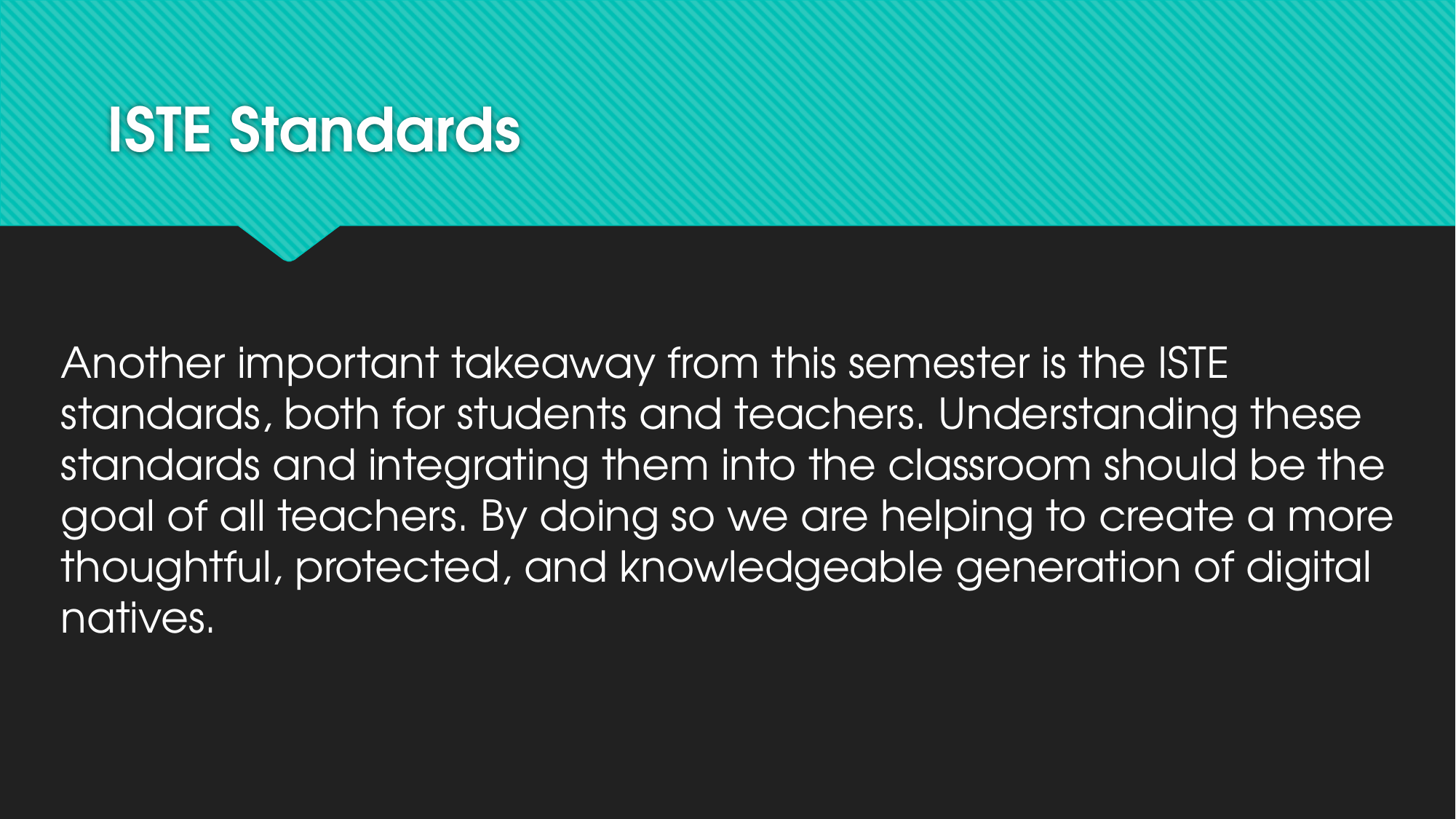

# ISTE Standards
Another important takeaway from this semester is the ISTE standards, both for students and teachers. Understanding these standards and integrating them into the classroom should be the goal of all teachers. By doing so we are helping to create a more thoughtful, protected, and knowledgeable generation of digital natives.